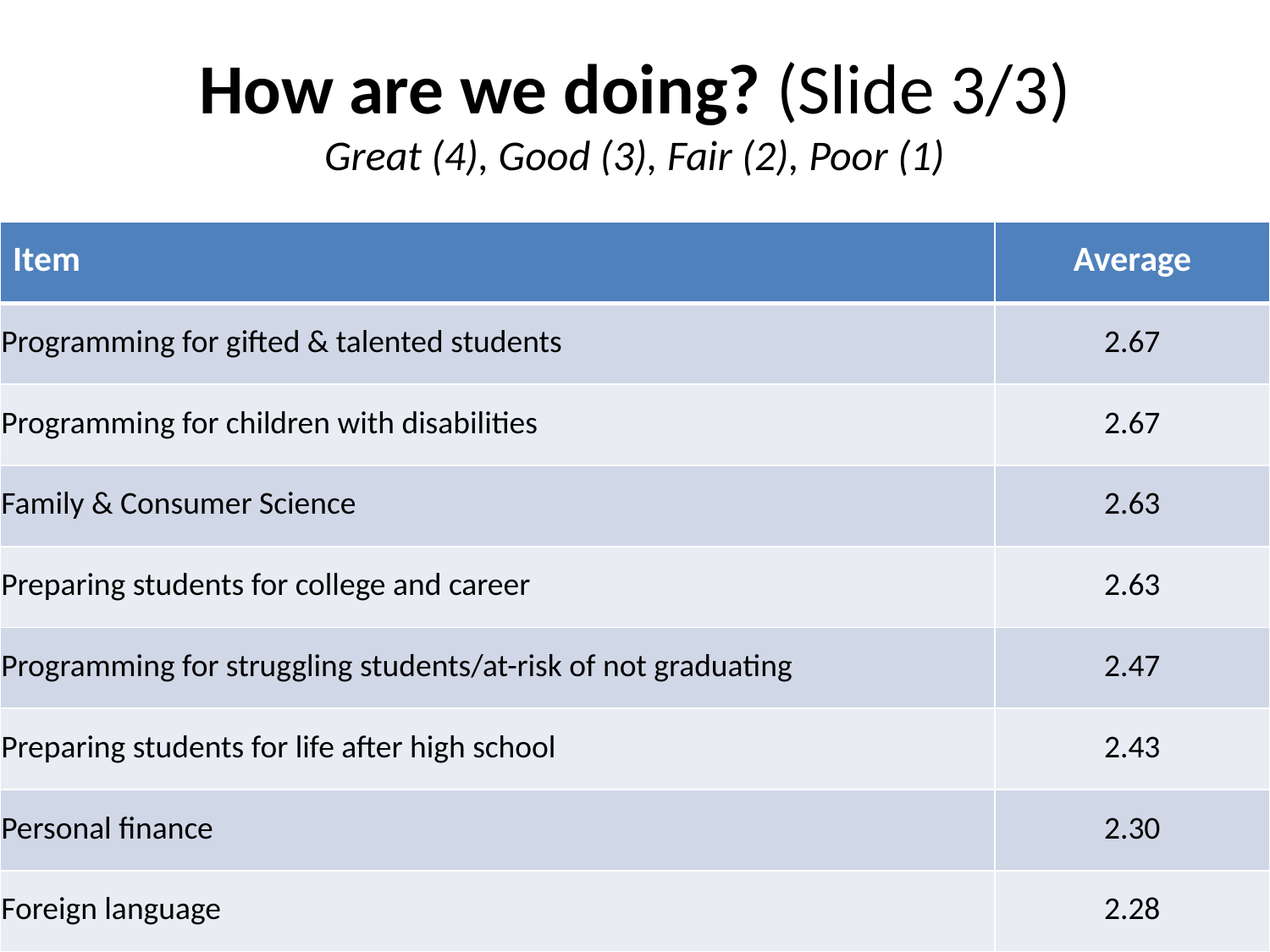

# How are we doing? (Slide 3/3) Great (4), Good (3), Fair (2), Poor (1)
| Item | Average |
| --- | --- |
| Programming for gifted & talented students | 2.67 |
| Programming for children with disabilities | 2.67 |
| Family & Consumer Science | 2.63 |
| Preparing students for college and career | 2.63 |
| Programming for struggling students/at-risk of not graduating | 2.47 |
| Preparing students for life after high school | 2.43 |
| Personal finance | 2.30 |
| Foreign language | 2.28 |